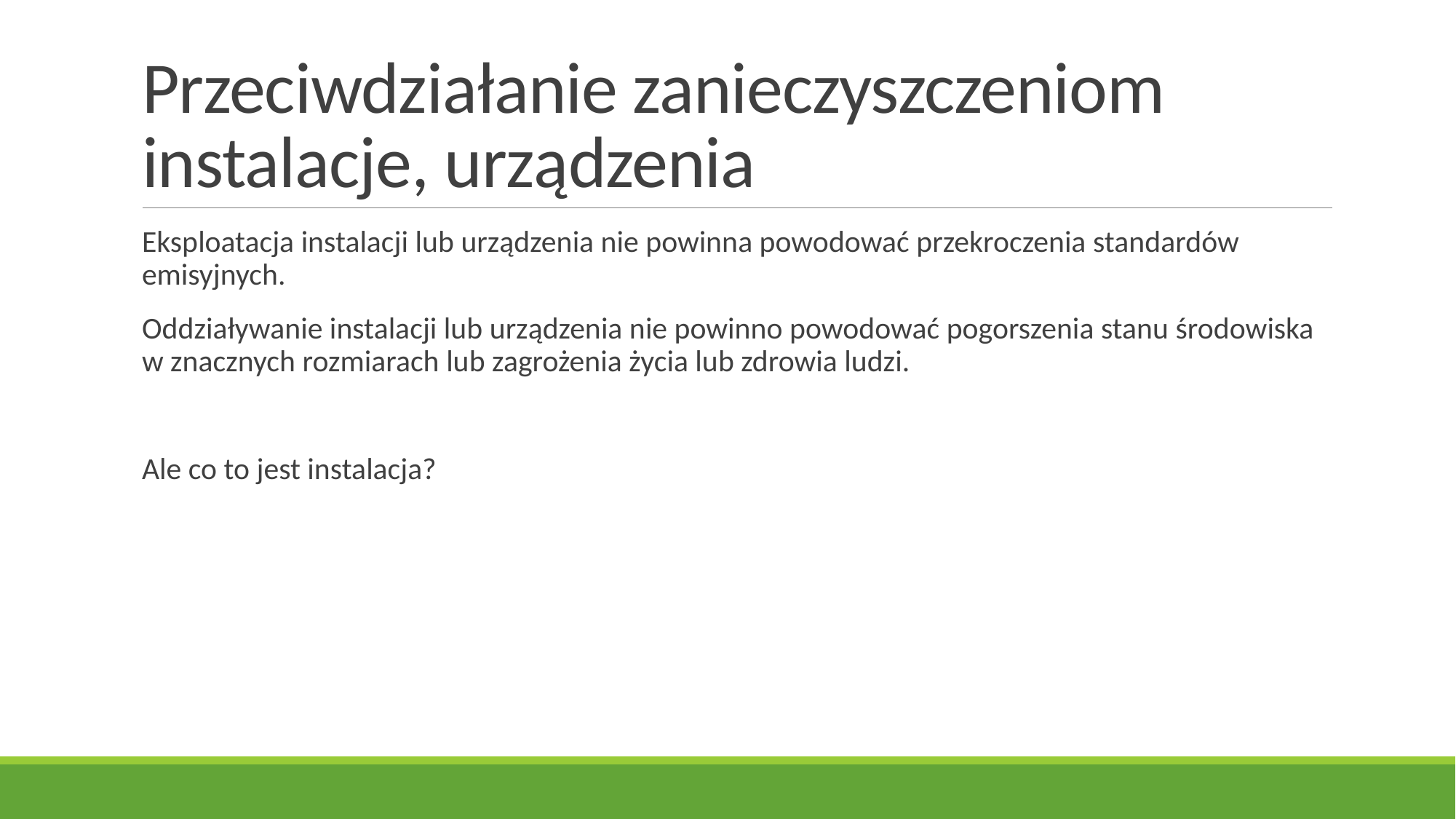

# Przeciwdziałanie zanieczyszczeniom instalacje, urządzenia
Eksploatacja instalacji lub urządzenia nie powinna powodować przekroczenia standardów emisyjnych.
Oddziaływanie instalacji lub urządzenia nie powinno powodować pogorszenia stanu środowiska w znacznych rozmiarach lub zagrożenia życia lub zdrowia ludzi.

Ale co to jest instalacja?